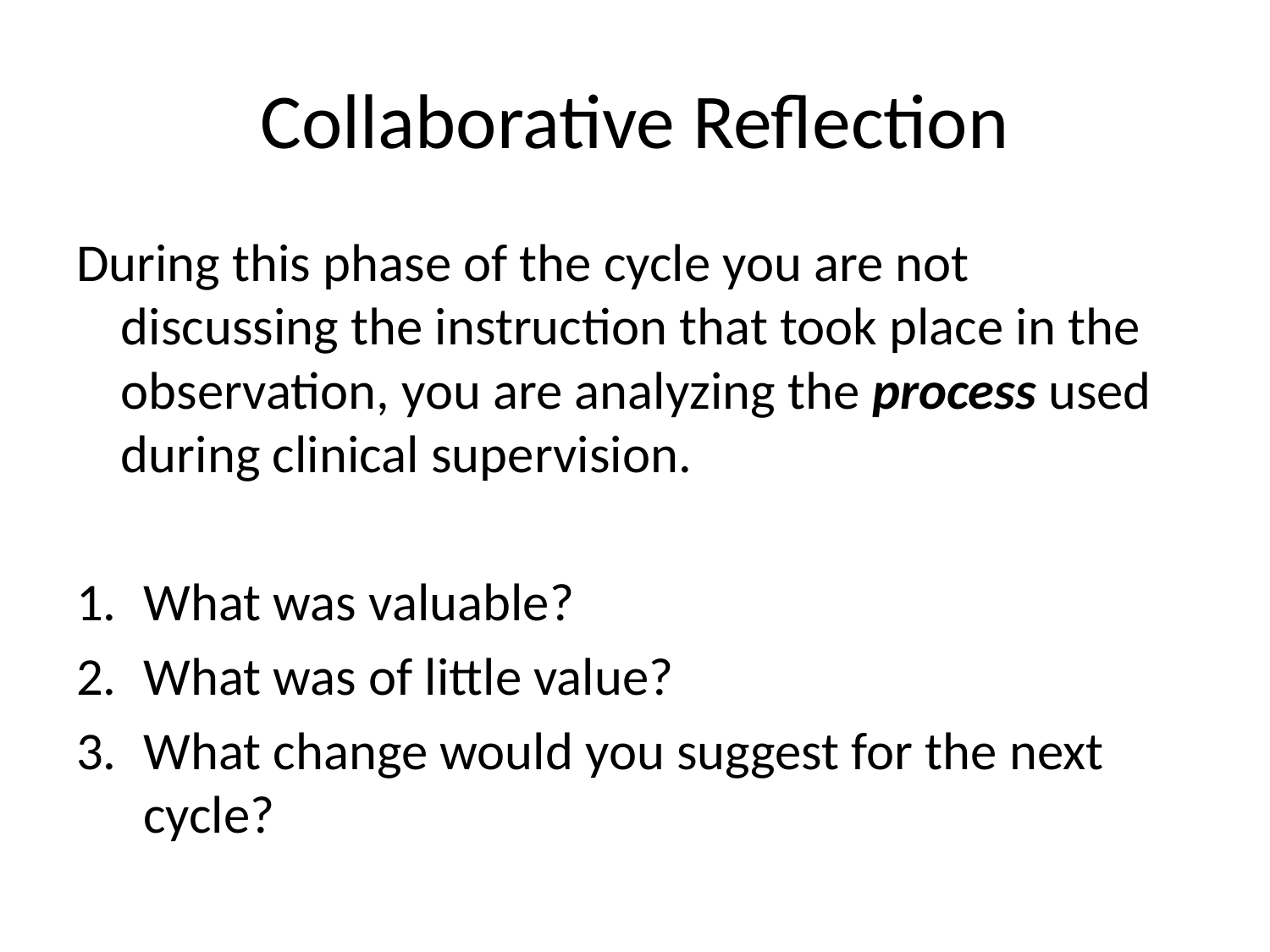

# Collaborative Reflection
During this phase of the cycle you are not discussing the instruction that took place in the observation, you are analyzing the process used during clinical supervision.

What was valuable?
What was of little value?
What change would you suggest for the next cycle?